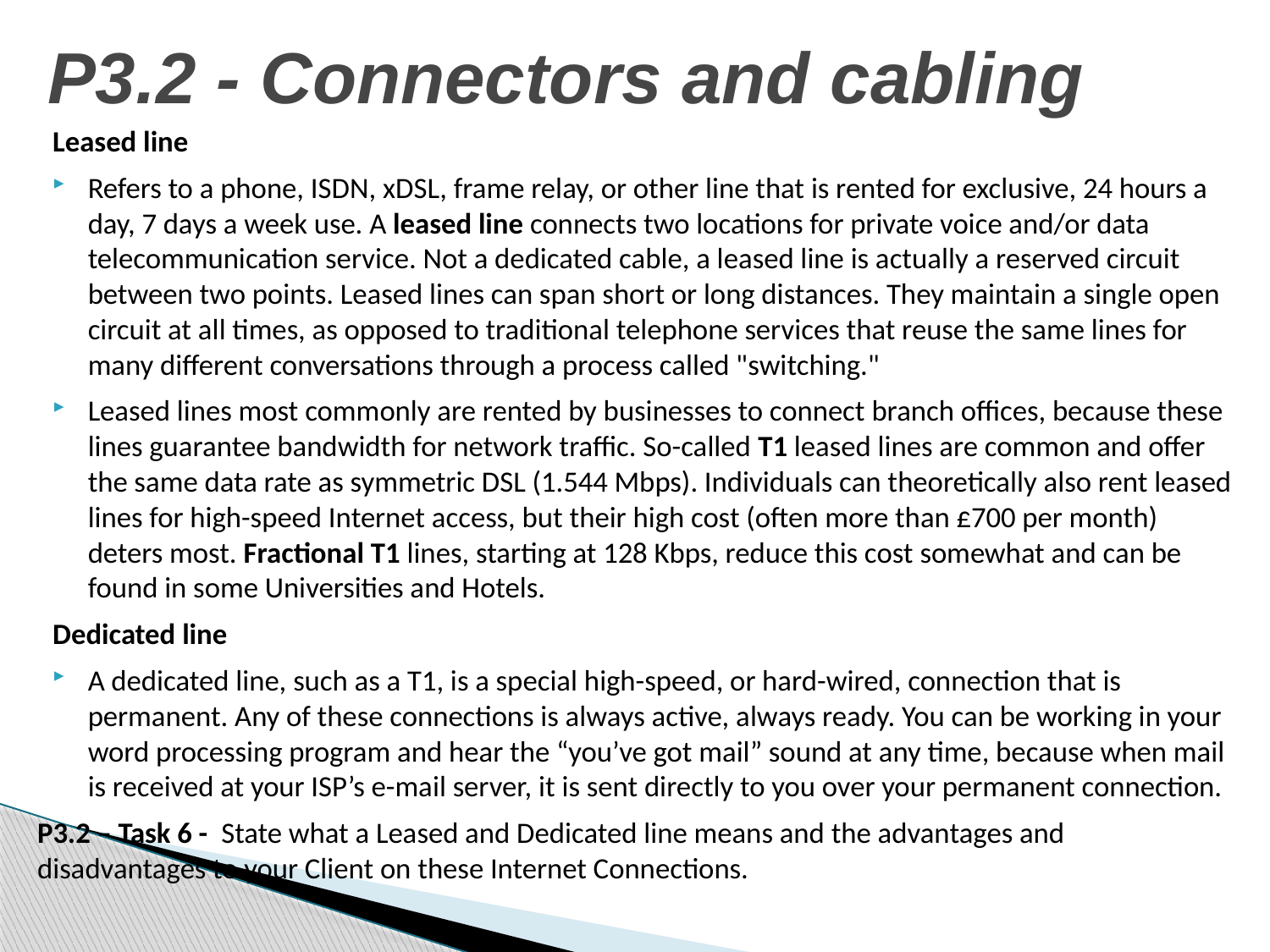

# P3.2 - Connectors and cabling
Leased line
Refers to a phone, ISDN, xDSL, frame relay, or other line that is rented for exclusive, 24 hours a day, 7 days a week use. A leased line connects two locations for private voice and/or data telecommunication service. Not a dedicated cable, a leased line is actually a reserved circuit between two points. Leased lines can span short or long distances. They maintain a single open circuit at all times, as opposed to traditional telephone services that reuse the same lines for many different conversations through a process called "switching."
Leased lines most commonly are rented by businesses to connect branch offices, because these lines guarantee bandwidth for network traffic. So-called T1 leased lines are common and offer the same data rate as symmetric DSL (1.544 Mbps). Individuals can theoretically also rent leased lines for high-speed Internet access, but their high cost (often more than £700 per month) deters most. Fractional T1 lines, starting at 128 Kbps, reduce this cost somewhat and can be found in some Universities and Hotels.
Dedicated line
A dedicated line, such as a T1, is a special high-speed, or hard-wired, connection that is permanent. Any of these connections is always active, always ready. You can be working in your word processing program and hear the “you’ve got mail” sound at any time, because when mail is received at your ISP’s e-mail server, it is sent directly to you over your permanent connection.
P3.2 – Task 6 -  State what a Leased and Dedicated line means and the advantages and disadvantages to your Client on these Internet Connections.